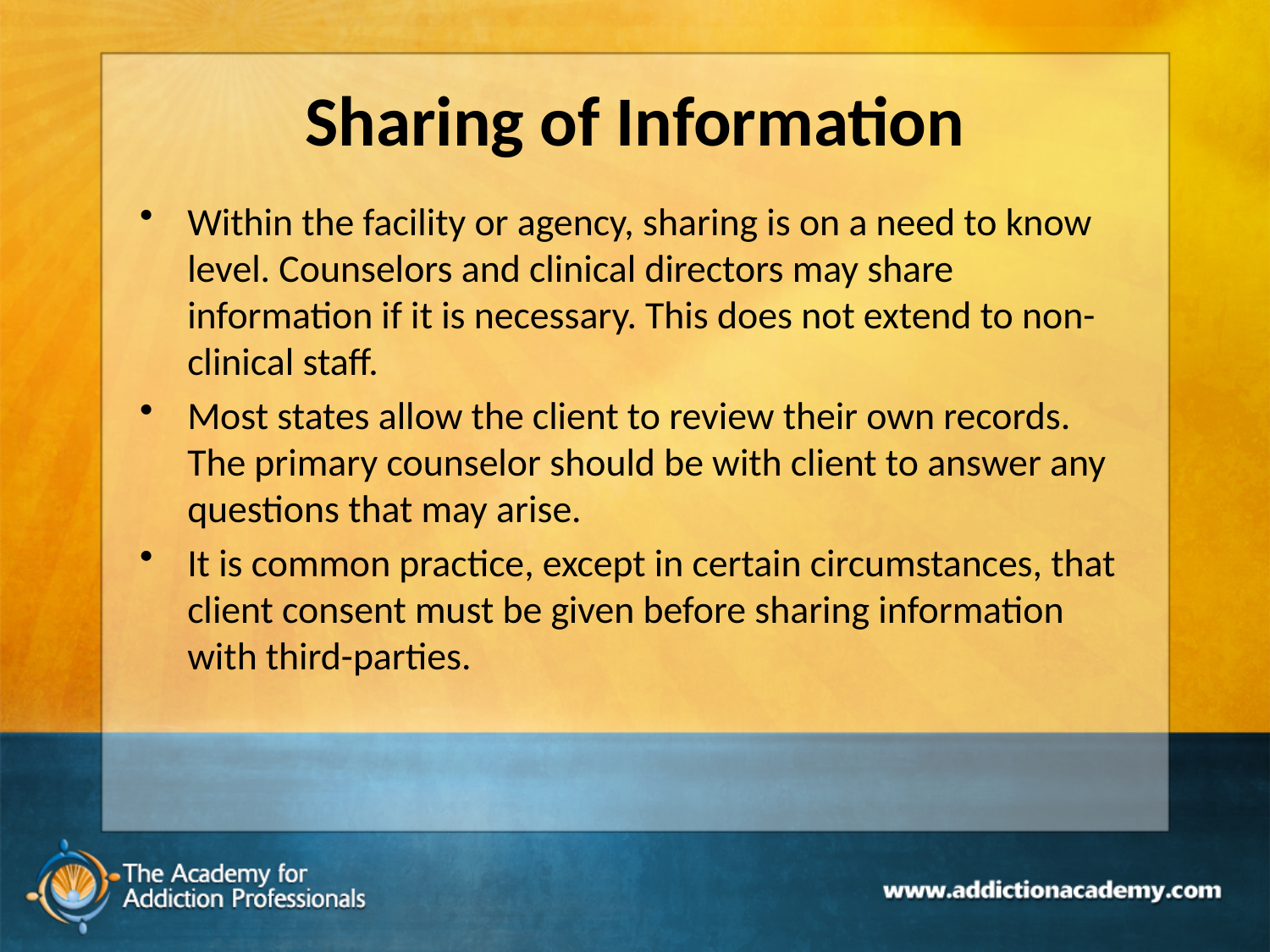

# Sharing of Information
Within the facility or agency, sharing is on a need to know level. Counselors and clinical directors may share information if it is necessary. This does not extend to non-clinical staff.
Most states allow the client to review their own records. The primary counselor should be with client to answer any questions that may arise.
It is common practice, except in certain circumstances, that client consent must be given before sharing information with third-parties.